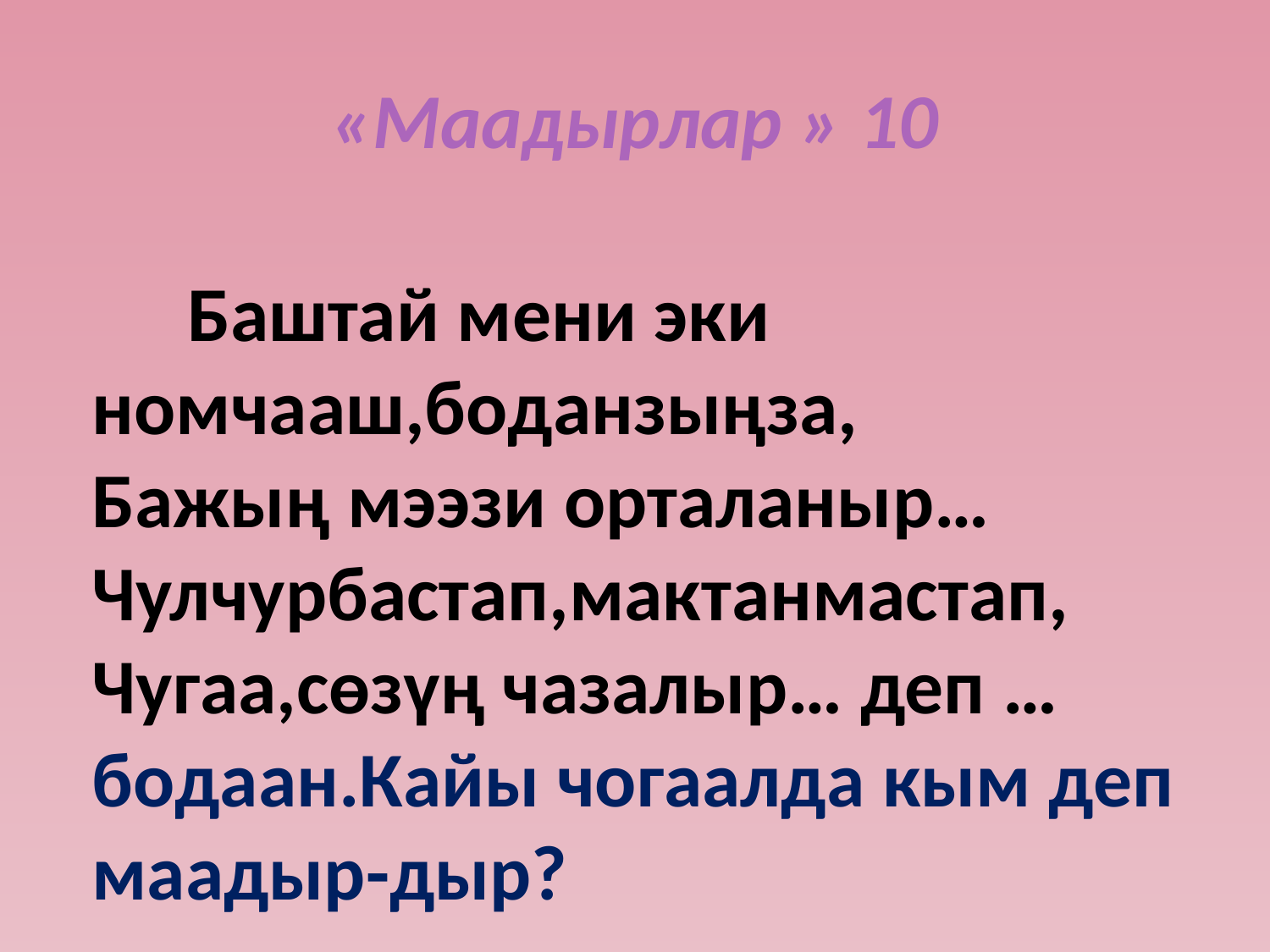

# «Маадырлар » 10
      Баштай мени эки номчааш,боданзыңза,
Бажың мээзи орталаныр…
Чулчурбастап,мактанмастап,
Чугаа,сѳзүң чазалыр… деп …бодаан.Кайы чогаалда кым деп маадыр-дыр?